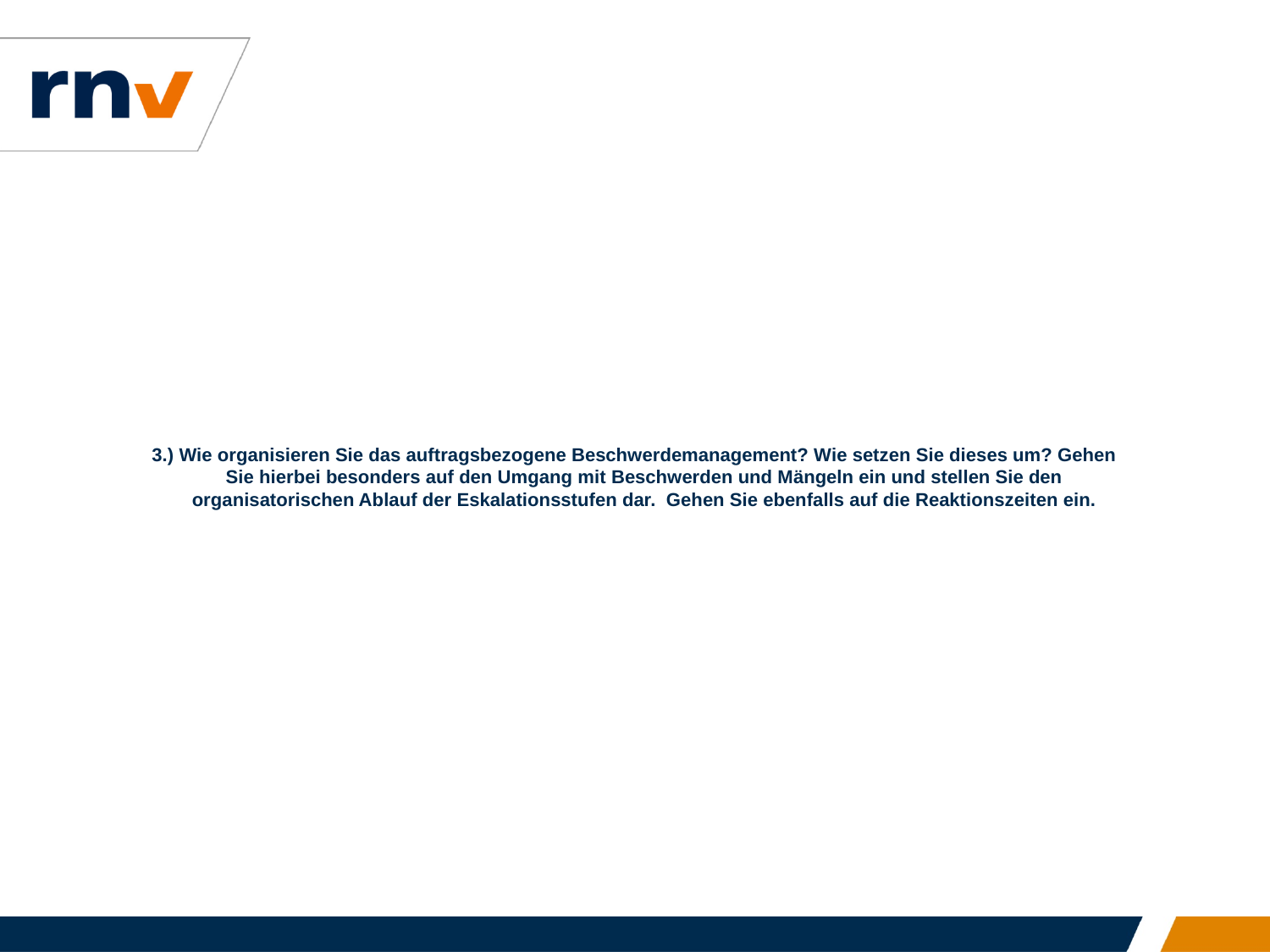

# 3.) Wie organisieren Sie das auftragsbezogene Beschwerdemanagement? Wie setzen Sie dieses um? Gehen Sie hierbei besonders auf den Umgang mit Beschwerden und Mängeln ein und stellen Sie den organisatorischen Ablauf der Eskalationsstufen dar.  Gehen Sie ebenfalls auf die Reaktionszeiten ein.
12